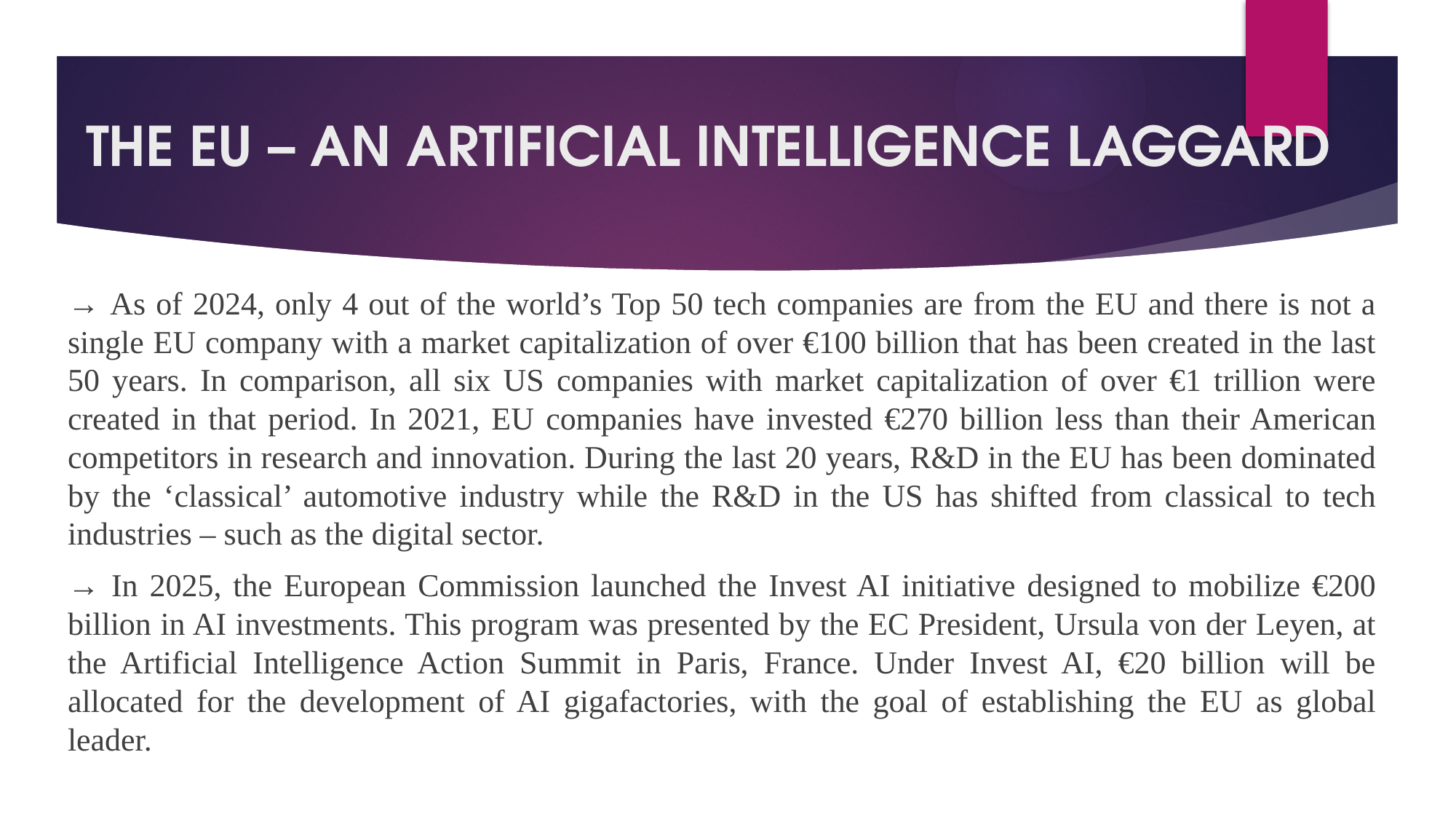

# THE EU – AN ARTIFICIAL INTELLIGENCE LAGGARD
→ As of 2024, only 4 out of the world’s Top 50 tech companies are from the EU and there is not a single EU company with a market capitalization of over €100 billion that has been created in the last 50 years. In comparison, all six US companies with market capitalization of over €1 trillion were created in that period. In 2021, EU companies have invested €270 billion less than their American competitors in research and innovation. During the last 20 years, R&D in the EU has been dominated by the ‘classical’ automotive industry while the R&D in the US has shifted from classical to tech industries – such as the digital sector.
→ In 2025, the European Commission launched the Invest AI initiative designed to mobilize €200 billion in AI investments. This program was presented by the EC President, Ursula von der Leyen, at the Artificial Intelligence Action Summit in Paris, France. Under Invest AI, €20 billion will be allocated for the development of AI gigafactories, with the goal of establishing the EU as global leader.